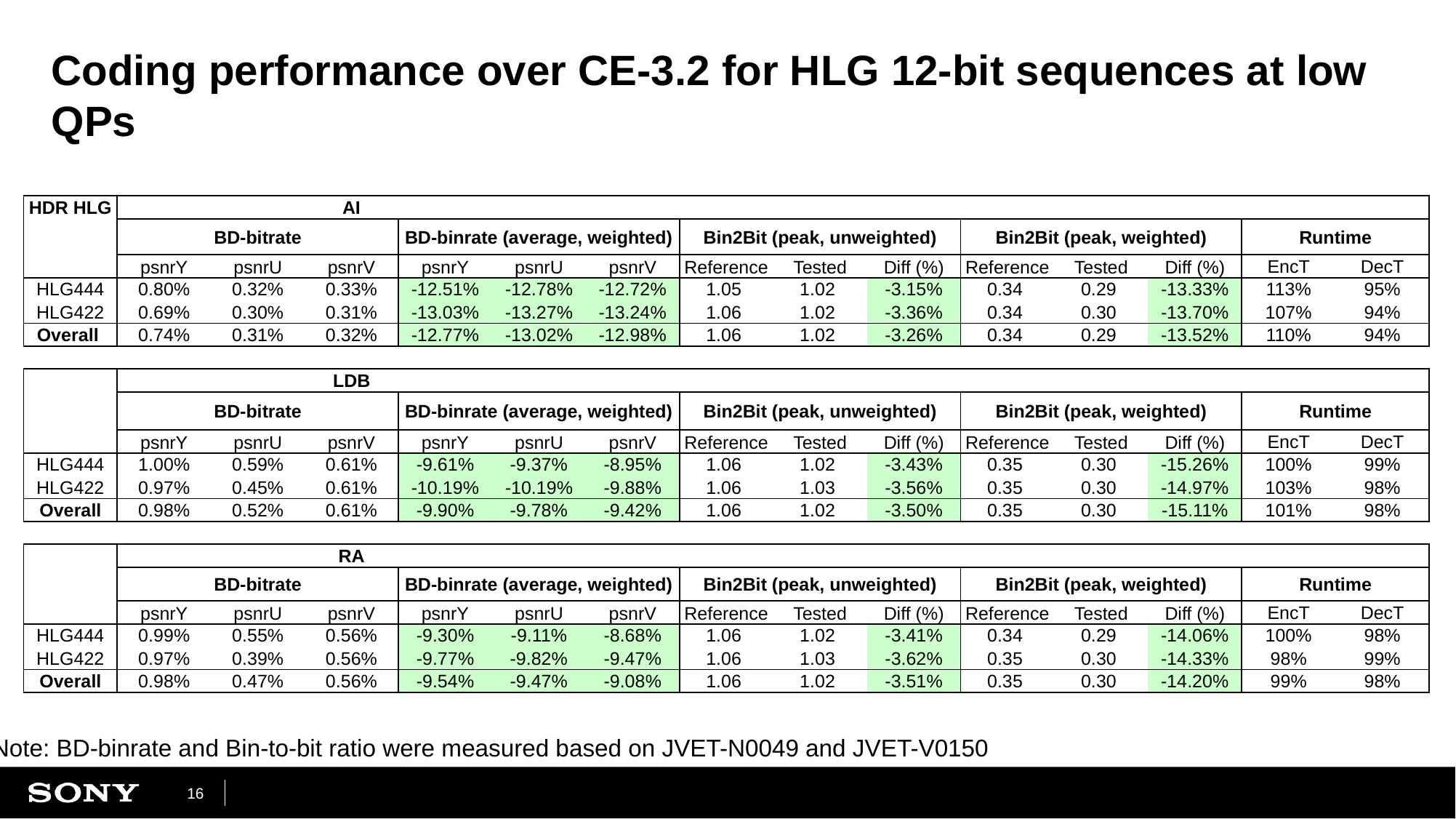

# Coding performance over CE-3.2 for HLG 12-bit sequences at low QPs
| HDR HLG |  |  | AI |  |  |  |  |  |  |  |  |  |  |  |
| --- | --- | --- | --- | --- | --- | --- | --- | --- | --- | --- | --- | --- | --- | --- |
|  | BD-bitrate |  |  | BD-binrate (average, weighted) |  |  | Bin2Bit (peak, unweighted) |  |  | Bin2Bit (peak, weighted) |  |  | Runtime |  |
|  | psnrY | psnrU | psnrV | psnrY | psnrU | psnrV | Reference | Tested | Diff (%) | Reference | Tested | Diff (%) | EncT | DecT |
| HLG444 | 0.80% | 0.32% | 0.33% | -12.51% | -12.78% | -12.72% | 1.05 | 1.02 | -3.15% | 0.34 | 0.29 | -13.33% | 113% | 95% |
| HLG422 | 0.69% | 0.30% | 0.31% | -13.03% | -13.27% | -13.24% | 1.06 | 1.02 | -3.36% | 0.34 | 0.30 | -13.70% | 107% | 94% |
| Overall | 0.74% | 0.31% | 0.32% | -12.77% | -13.02% | -12.98% | 1.06 | 1.02 | -3.26% | 0.34 | 0.29 | -13.52% | 110% | 94% |
|  |  |  |  |  |  |  |  |  |  |  |  |  |  |  |
|  |  |  | LDB |  |  |  |  |  |  |  |  |  |  |  |
|  | BD-bitrate |  |  | BD-binrate (average, weighted) |  |  | Bin2Bit (peak, unweighted) |  |  | Bin2Bit (peak, weighted) |  |  | Runtime |  |
|  | psnrY | psnrU | psnrV | psnrY | psnrU | psnrV | Reference | Tested | Diff (%) | Reference | Tested | Diff (%) | EncT | DecT |
| HLG444 | 1.00% | 0.59% | 0.61% | -9.61% | -9.37% | -8.95% | 1.06 | 1.02 | -3.43% | 0.35 | 0.30 | -15.26% | 100% | 99% |
| HLG422 | 0.97% | 0.45% | 0.61% | -10.19% | -10.19% | -9.88% | 1.06 | 1.03 | -3.56% | 0.35 | 0.30 | -14.97% | 103% | 98% |
| Overall | 0.98% | 0.52% | 0.61% | -9.90% | -9.78% | -9.42% | 1.06 | 1.02 | -3.50% | 0.35 | 0.30 | -15.11% | 101% | 98% |
|  |  |  |  |  |  |  |  |  |  |  |  |  |  |  |
|  |  |  | RA |  |  |  |  |  |  |  |  |  |  |  |
|  | BD-bitrate |  |  | BD-binrate (average, weighted) |  |  | Bin2Bit (peak, unweighted) |  |  | Bin2Bit (peak, weighted) |  |  | Runtime |  |
|  | psnrY | psnrU | psnrV | psnrY | psnrU | psnrV | Reference | Tested | Diff (%) | Reference | Tested | Diff (%) | EncT | DecT |
| HLG444 | 0.99% | 0.55% | 0.56% | -9.30% | -9.11% | -8.68% | 1.06 | 1.02 | -3.41% | 0.34 | 0.29 | -14.06% | 100% | 98% |
| HLG422 | 0.97% | 0.39% | 0.56% | -9.77% | -9.82% | -9.47% | 1.06 | 1.03 | -3.62% | 0.35 | 0.30 | -14.33% | 98% | 99% |
| Overall | 0.98% | 0.47% | 0.56% | -9.54% | -9.47% | -9.08% | 1.06 | 1.02 | -3.51% | 0.35 | 0.30 | -14.20% | 99% | 98% |
Note: BD-binrate and Bin-to-bit ratio were measured based on JVET-N0049 and JVET-V0150